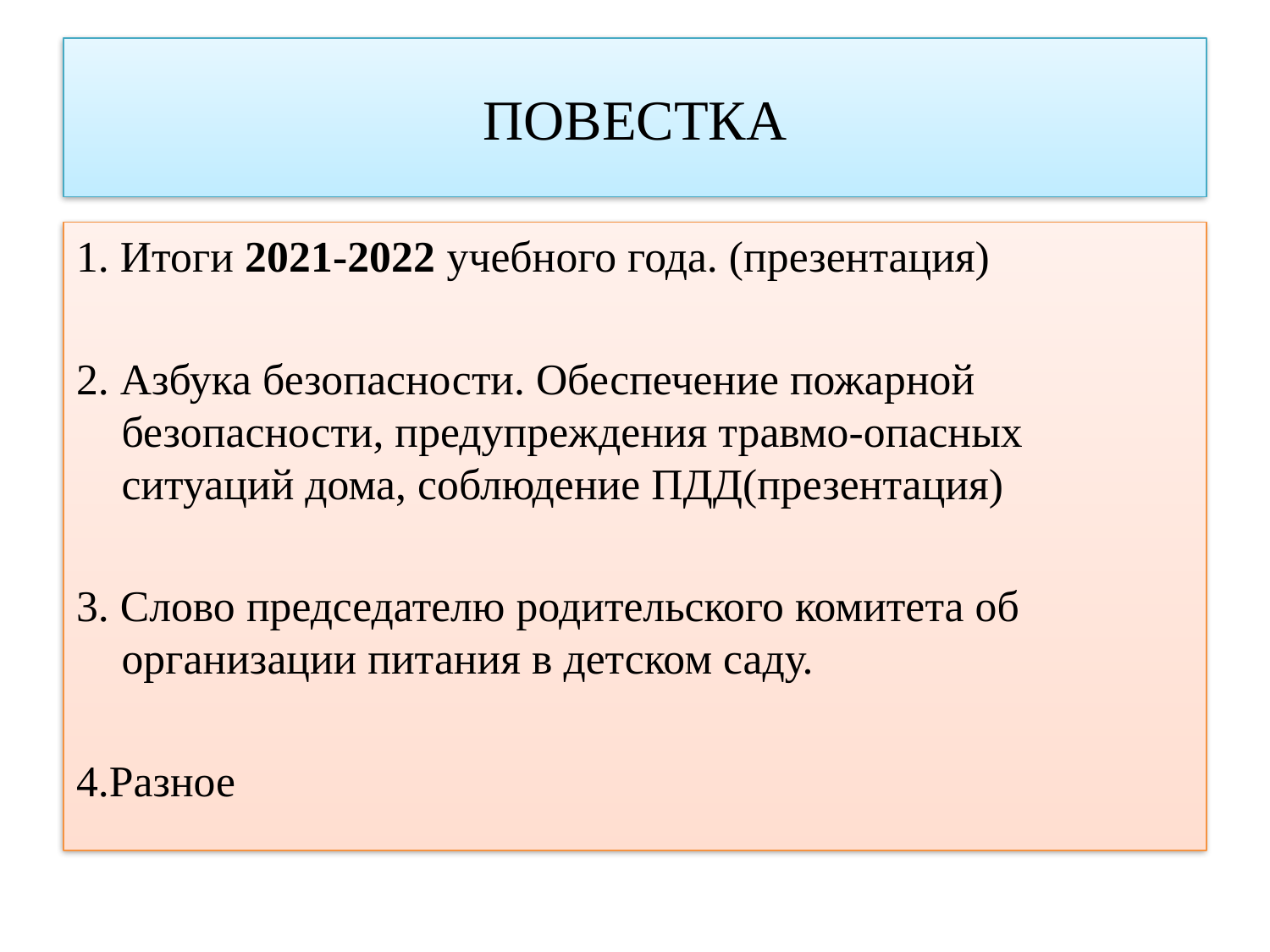

# ПОВЕСТКА
1. Итоги 2021-2022 учебного года. (презентация)

2. Азбука безопасности. Обеспечение пожарной безопасности, предупреждения травмо-опасных ситуаций дома, соблюдение ПДД(презентация)

3. Слово председателю родительского комитета об организации питания в детском саду.

4.Разное